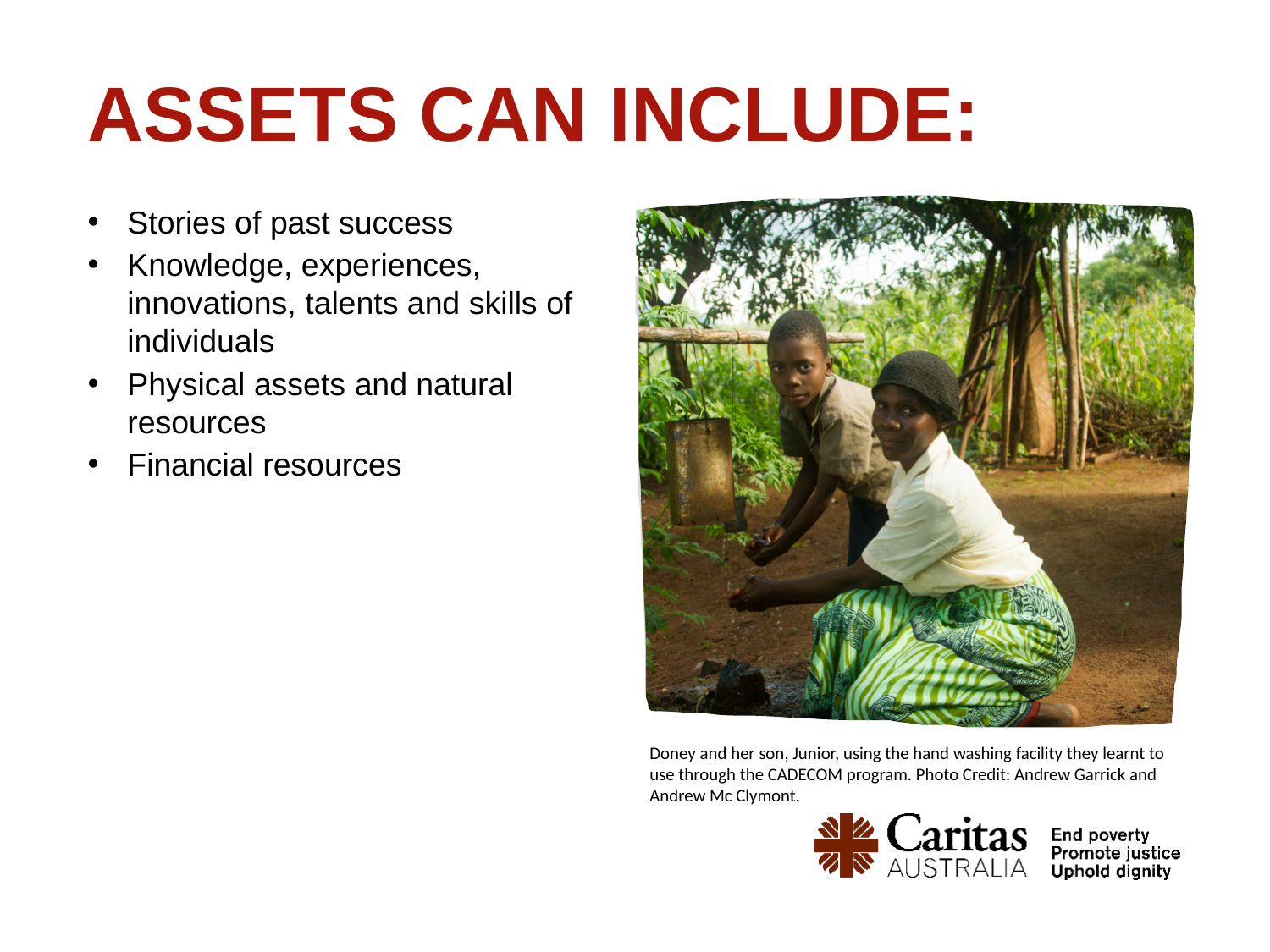

# ASSETS CAN INCLUDE:
Stories of past success
Knowledge, experiences, innovations, talents and skills of individuals
Physical assets and natural resources
Financial resources

Doney and her son, Junior, using the hand washing facility they learnt to use through the CADECOM program. Photo Credit: Andrew Garrick and Andrew Mc Clymont.